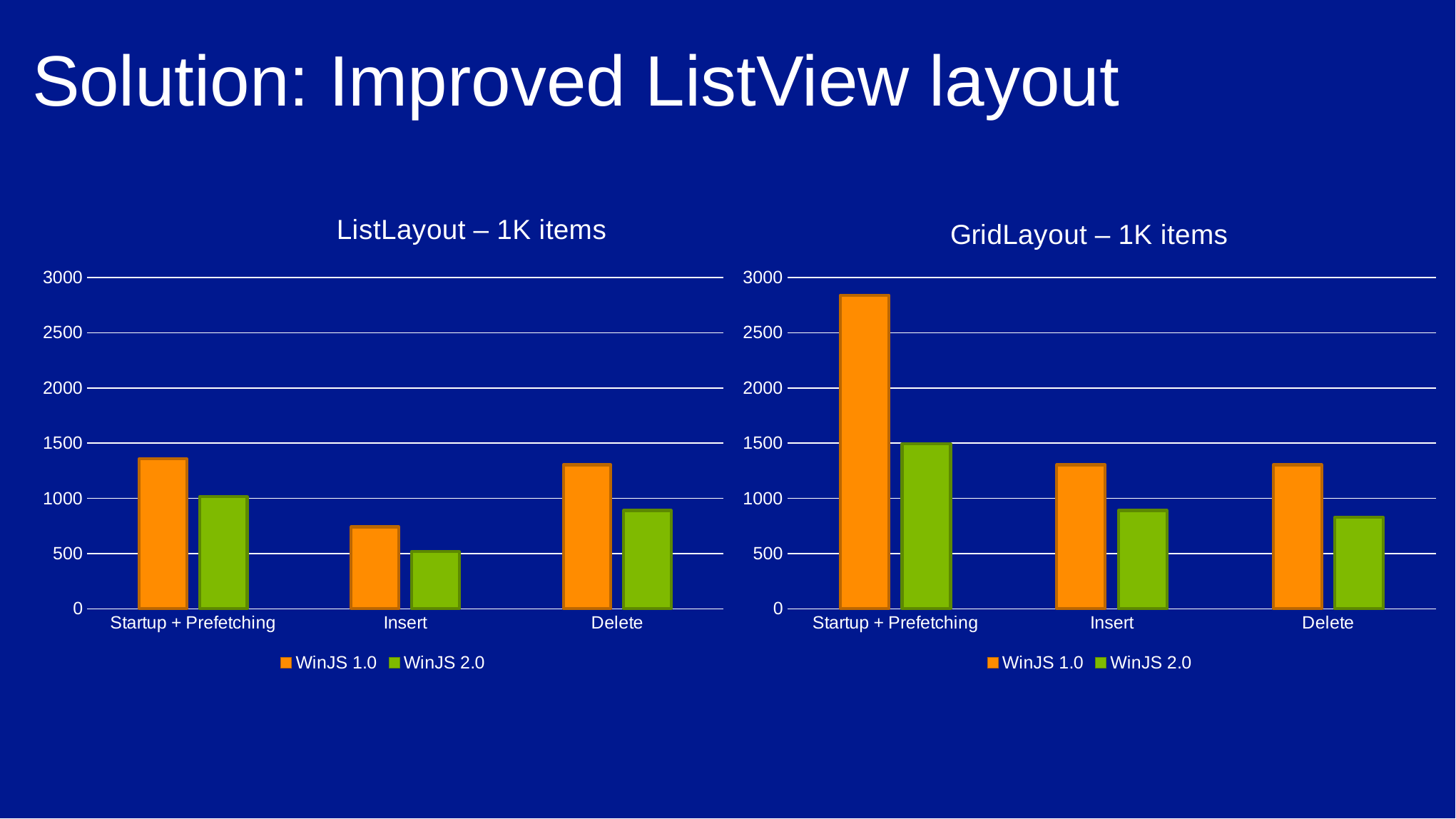

# Solution: Improved ListView layout

### Chart: ListLayout – 1K items

| Category | WinJS 1.0 | WinJS 2.0 |
|---|---|---|
| Startup + Prefetching | 1356.0 | 1014.0 |
| Insert | 742.0 | 516.0 |
| Delete | 1304.0 | 890.0 |

### Chart: GridLayout – 1K items

| Category | WinJS 1.0 | WinJS 2.0 |
|---|---|---|
| Startup + Prefetching | 2840.0 | 1493.0 |
| Insert | 1304.0 | 890.0 |
| Delete | 1303.0 | 827.0 |